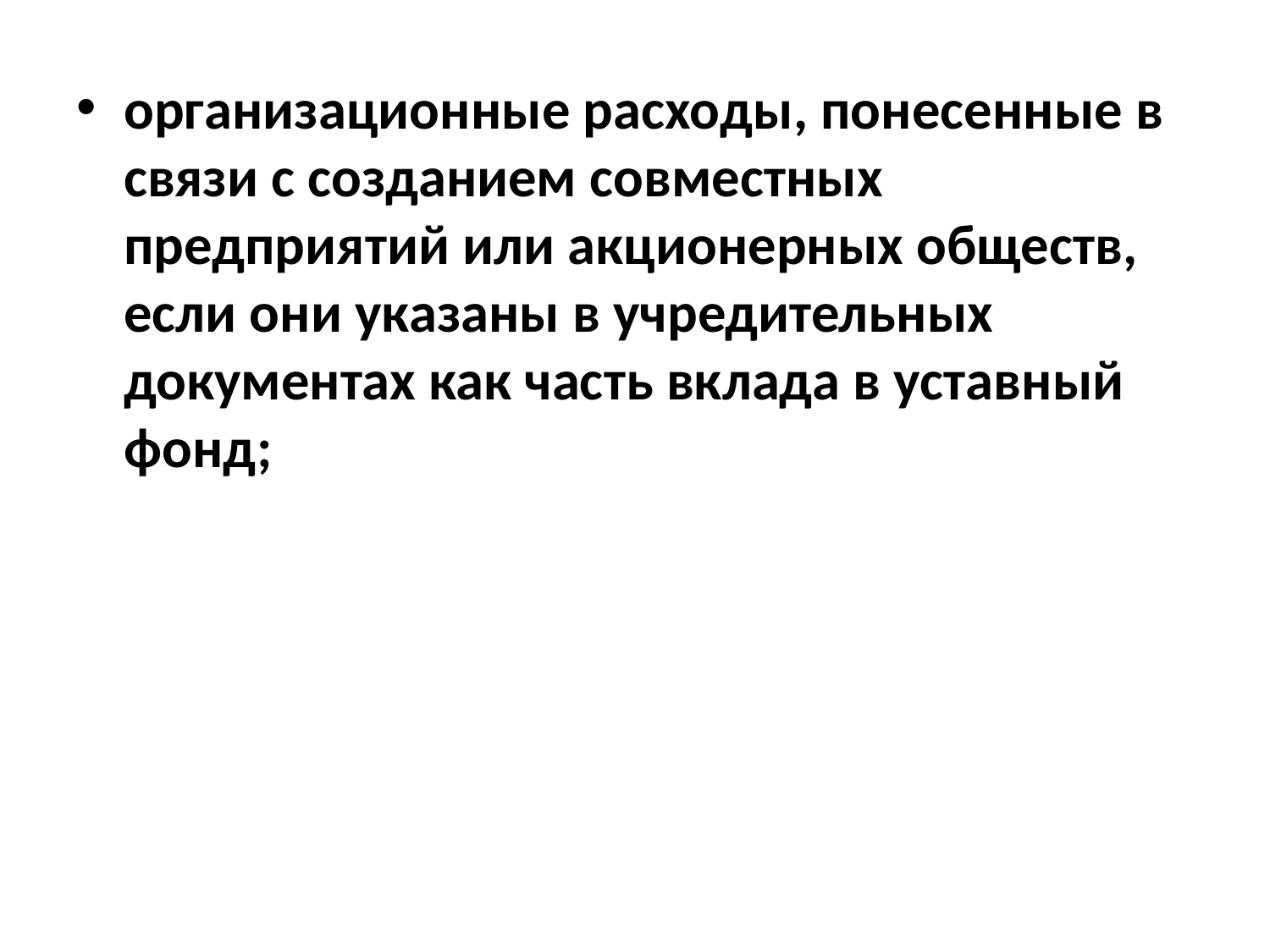

организационные расходы, понесенные в связи с созданием совместных предприятий или акционерных обществ, если они указаны в учредительных документах как часть вклада в уставный фонд;